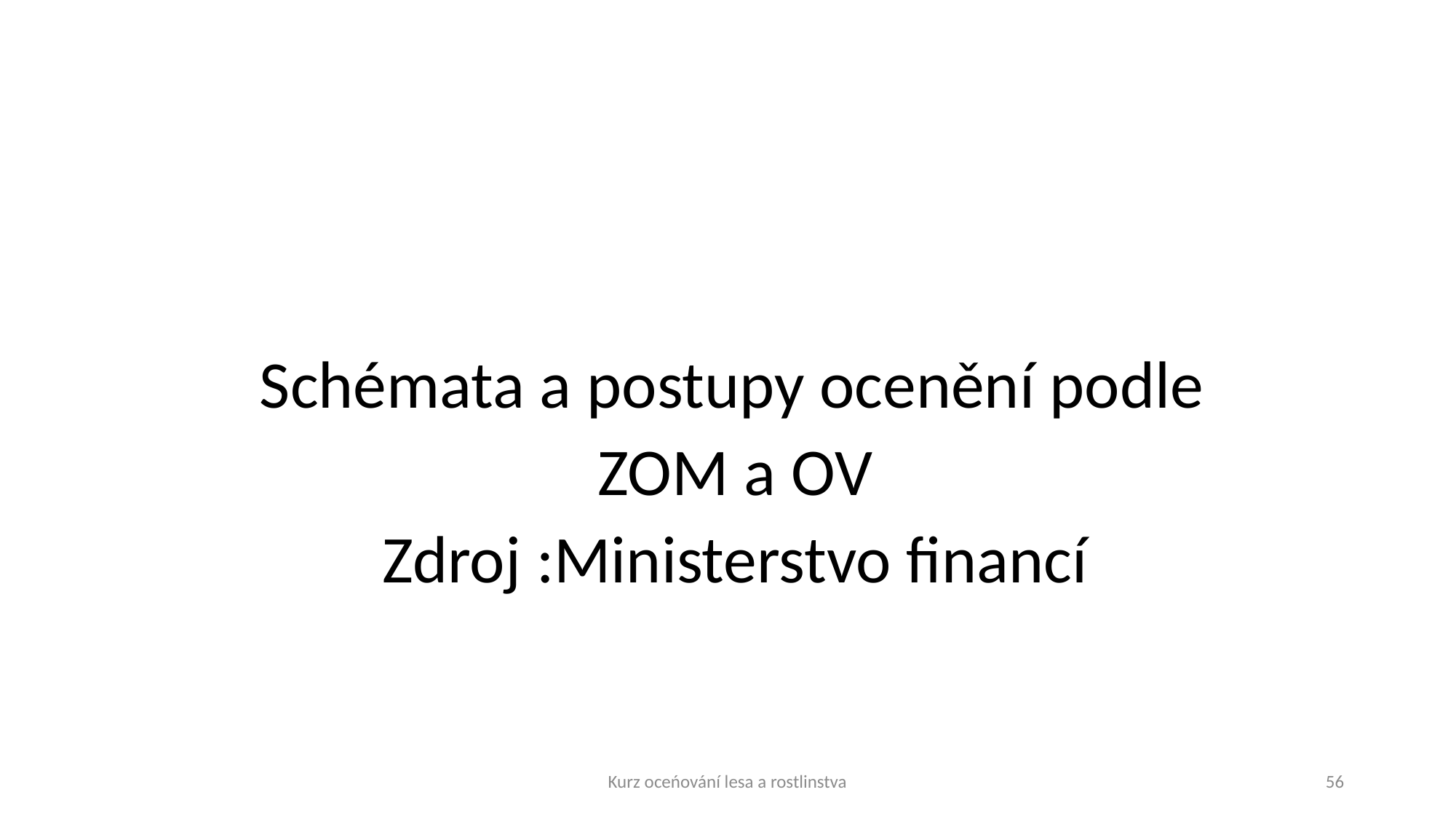

Schémata a postupy ocenění podle
 ZOM a OV
 Zdroj :Ministerstvo financí

Kurz oceńování lesa a rostlinstva
56